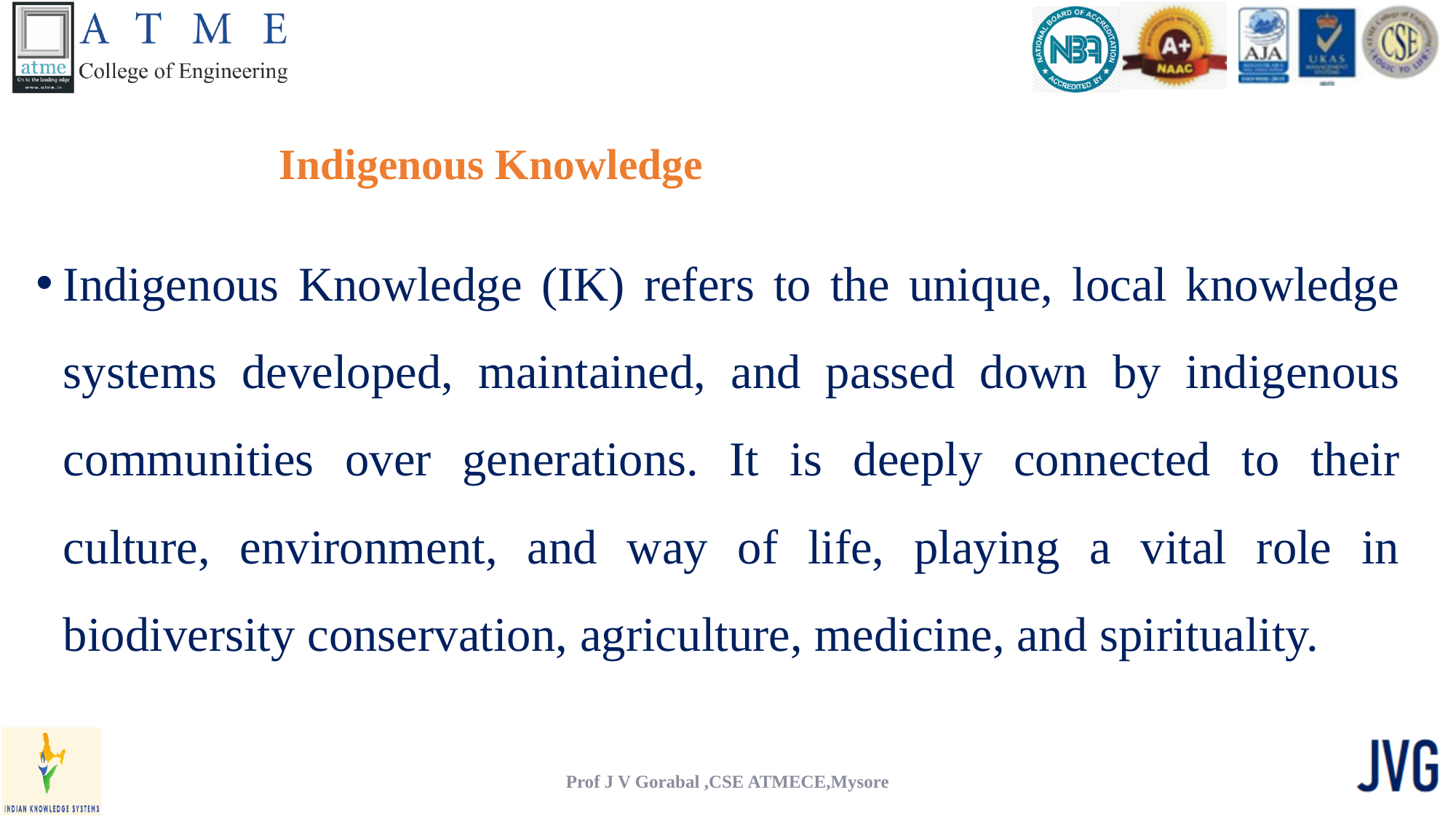

# Indigenous Knowledge
Indigenous Knowledge (IK) refers to the unique, local knowledge systems developed, maintained, and passed down by indigenous communities over generations. It is deeply connected to their culture, environment, and way of life, playing a vital role in biodiversity conservation, agriculture, medicine, and spirituality.

Prof J V Gorabal ,CSE ATMECE,Mysore